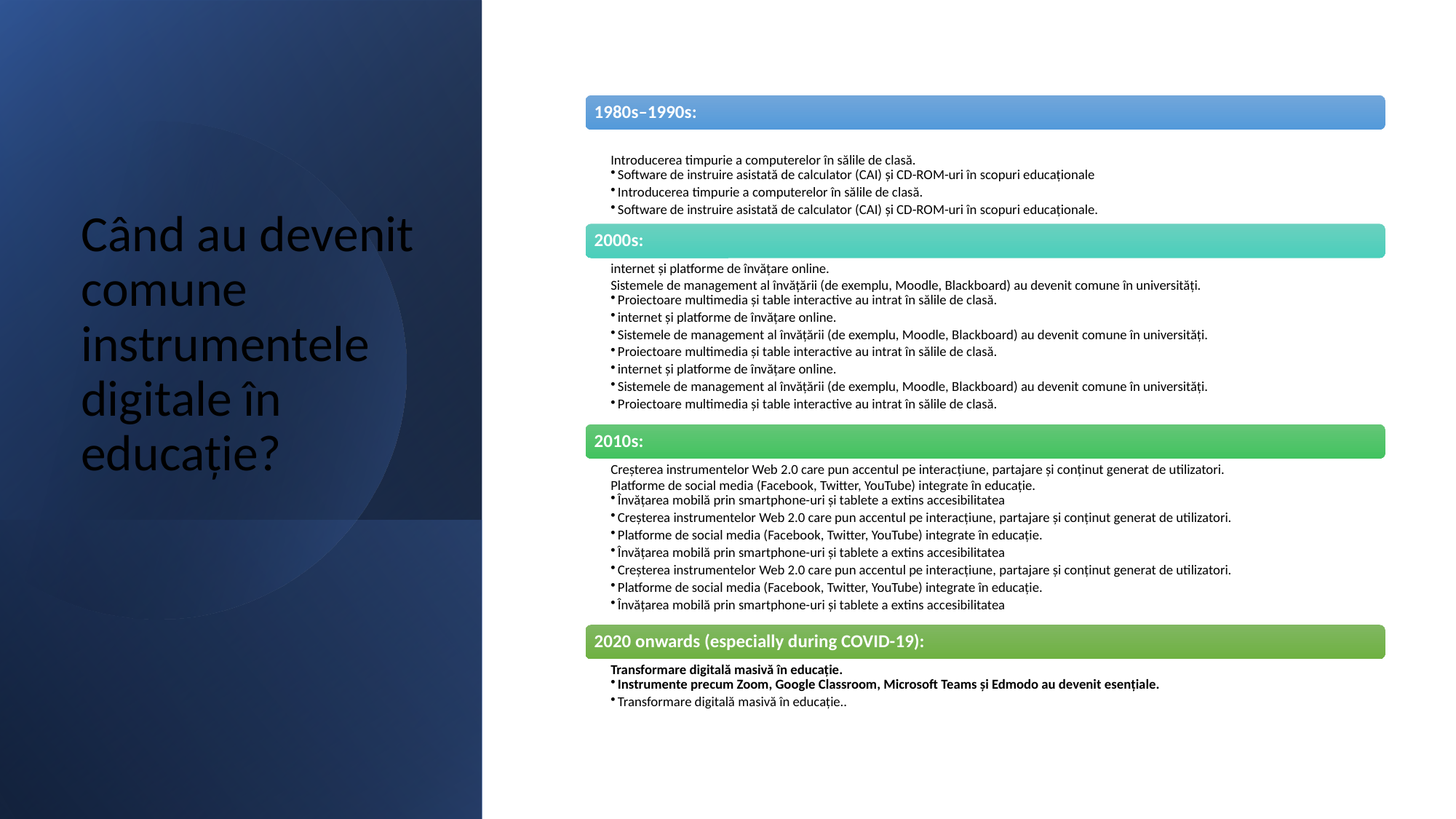

1980s–1990s:
Introducerea timpurie a computerelor în sălile de clasă.
Software de instruire asistată de calculator (CAI) și CD-ROM-uri în scopuri educaționale
Introducerea timpurie a computerelor în sălile de clasă.
Software de instruire asistată de calculator (CAI) și CD-ROM-uri în scopuri educaționale.
2000s:
internet și platforme de învățare online.
Sistemele de management al învățării (de exemplu, Moodle, Blackboard) au devenit comune în universități.
Proiectoare multimedia și table interactive au intrat în sălile de clasă.
internet și platforme de învățare online.
Sistemele de management al învățării (de exemplu, Moodle, Blackboard) au devenit comune în universități.
Proiectoare multimedia și table interactive au intrat în sălile de clasă.
internet și platforme de învățare online.
Sistemele de management al învățării (de exemplu, Moodle, Blackboard) au devenit comune în universități.
Proiectoare multimedia și table interactive au intrat în sălile de clasă.
2010s:
Creșterea instrumentelor Web 2.0 care pun accentul pe interacțiune, partajare și conținut generat de utilizatori.
Platforme de social media (Facebook, Twitter, YouTube) integrate în educație.
Învățarea mobilă prin smartphone-uri și tablete a extins accesibilitatea
Creșterea instrumentelor Web 2.0 care pun accentul pe interacțiune, partajare și conținut generat de utilizatori.
Platforme de social media (Facebook, Twitter, YouTube) integrate în educație.
Învățarea mobilă prin smartphone-uri și tablete a extins accesibilitatea
Creșterea instrumentelor Web 2.0 care pun accentul pe interacțiune, partajare și conținut generat de utilizatori.
Platforme de social media (Facebook, Twitter, YouTube) integrate în educație.
Învățarea mobilă prin smartphone-uri și tablete a extins accesibilitatea
2020 onwards (especially during COVID-19):
Transformare digitală masivă în educație.
Instrumente precum Zoom, Google Classroom, Microsoft Teams și Edmodo au devenit esențiale.
Transformare digitală masivă în educație..

# Când au devenit comune instrumentele digitale în educație?